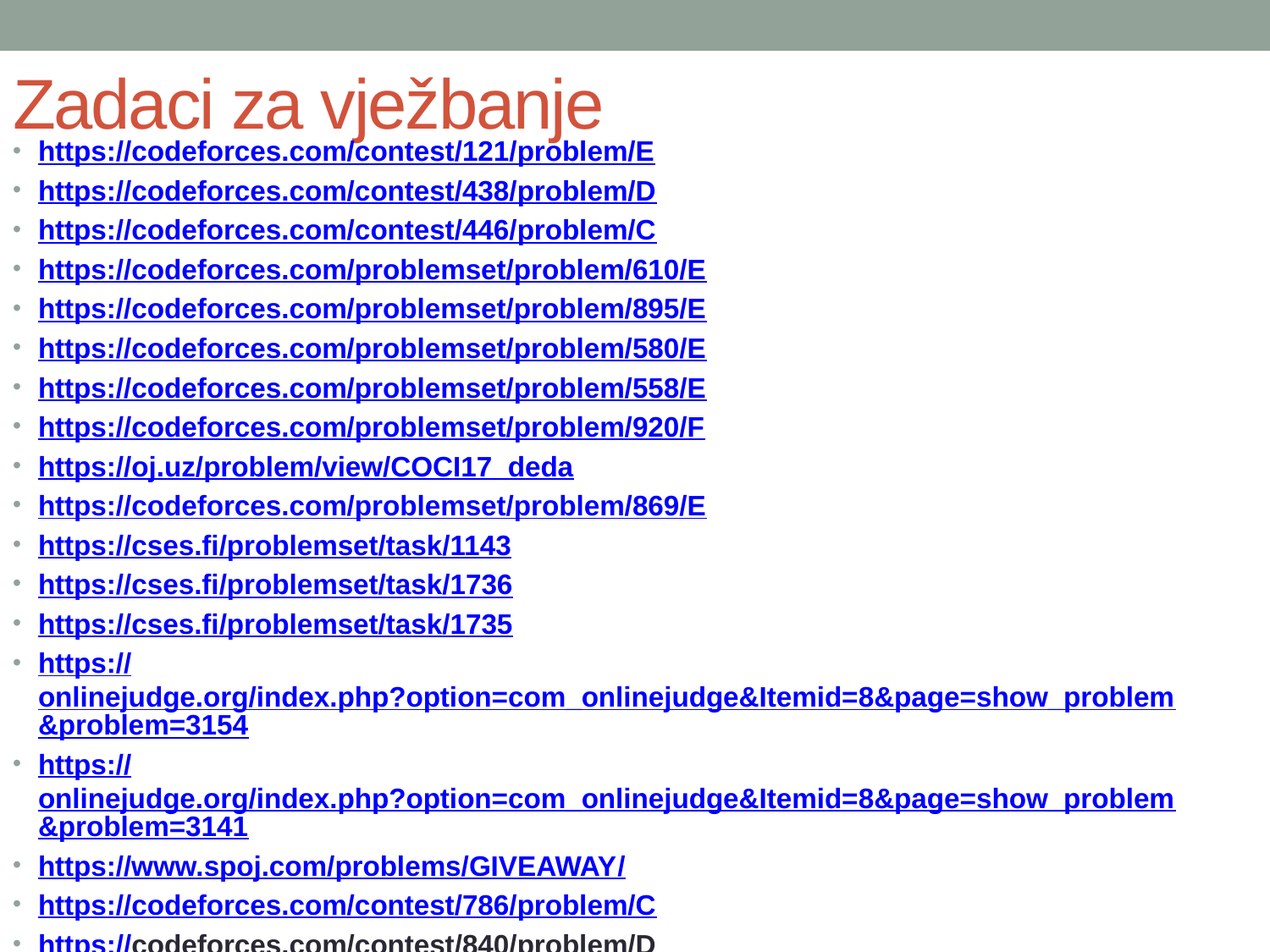

# Zadaci za vježbanje
https://codeforces.com/contest/121/problem/E
https://codeforces.com/contest/438/problem/D
https://codeforces.com/contest/446/problem/C
https://codeforces.com/problemset/problem/610/E
https://codeforces.com/problemset/problem/895/E
https://codeforces.com/problemset/problem/580/E
https://codeforces.com/problemset/problem/558/E
https://codeforces.com/problemset/problem/920/F
https://oj.uz/problem/view/COCI17_deda
https://codeforces.com/problemset/problem/869/E
https://cses.fi/problemset/task/1143
https://cses.fi/problemset/task/1736
https://cses.fi/problemset/task/1735
https://onlinejudge.org/index.php?option=com_onlinejudge&Itemid=8&page=show_problem&problem=3154
https://onlinejudge.org/index.php?option=com_onlinejudge&Itemid=8&page=show_problem&problem=3141
https://www.spoj.com/problems/GIVEAWAY/
https://codeforces.com/contest/786/problem/C
https://codeforces.com/contest/840/problem/D